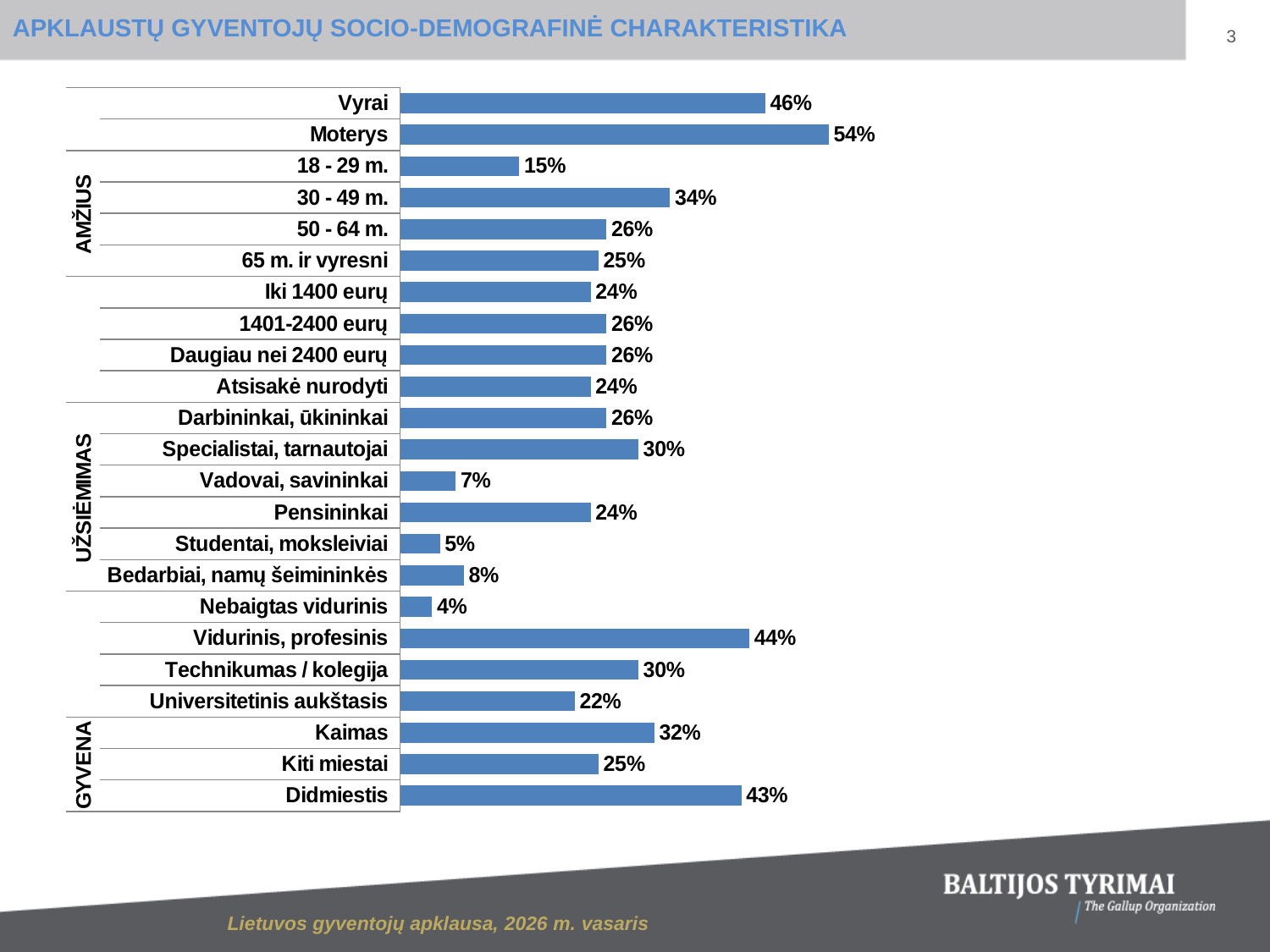

APKLAUSTŲ GYVENTOJŲ SOCIO-DEMOGRAFINĖ CHARAKTERISTIKA
3

### Chart

| Category |  |
|---|---|
| Vyrai | 0.46 |
| Moterys | 0.54 |
| 18 - 29 m. | 0.15 |
| 30 - 49 m. | 0.34 |
| 50 - 64 m. | 0.26 |
| 65 m. ir vyresni | 0.25 |
| Iki 1400 eurų | 0.24 |
| 1401-2400 eurų | 0.26 |
| Daugiau nei 2400 eurų | 0.26 |
| Atsisakė nurodyti | 0.24 |
| Darbininkai, ūkininkai | 0.26 |
| Specialistai, tarnautojai | 0.3 |
| Vadovai, savininkai | 0.07 |
| Pensininkai | 0.24 |
| Studentai, moksleiviai | 0.05 |
| Bedarbiai, namų šeimininkės | 0.08 |
| Nebaigtas vidurinis | 0.04 |
| Vidurinis, profesinis | 0.44 |
| Technikumas / kolegija | 0.3 |
| Universitetinis aukštasis | 0.22 |
| Kaimas | 0.32 |
| Kiti miestai | 0.25 |
| Didmiestis | 0.43 |
Lietuvos gyventojų apklausa, 2026 m. vasaris